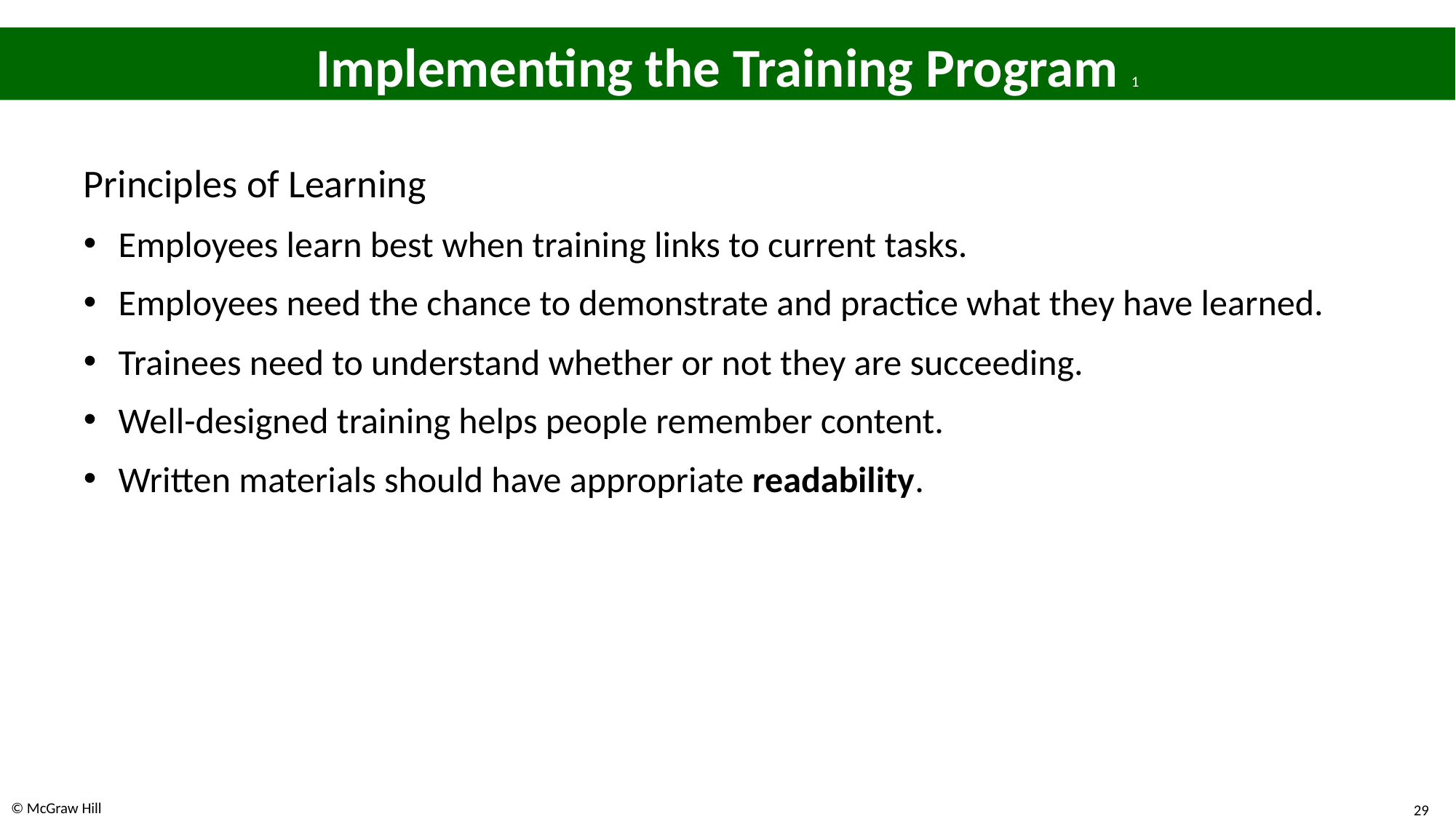

# Implementing the Training Program 1
Principles of Learning
Employees learn best when training links to current tasks.
Employees need the chance to demonstrate and practice what they have learned.
Trainees need to understand whether or not they are succeeding.
Well-designed training helps people remember content.
Written materials should have appropriate readability.